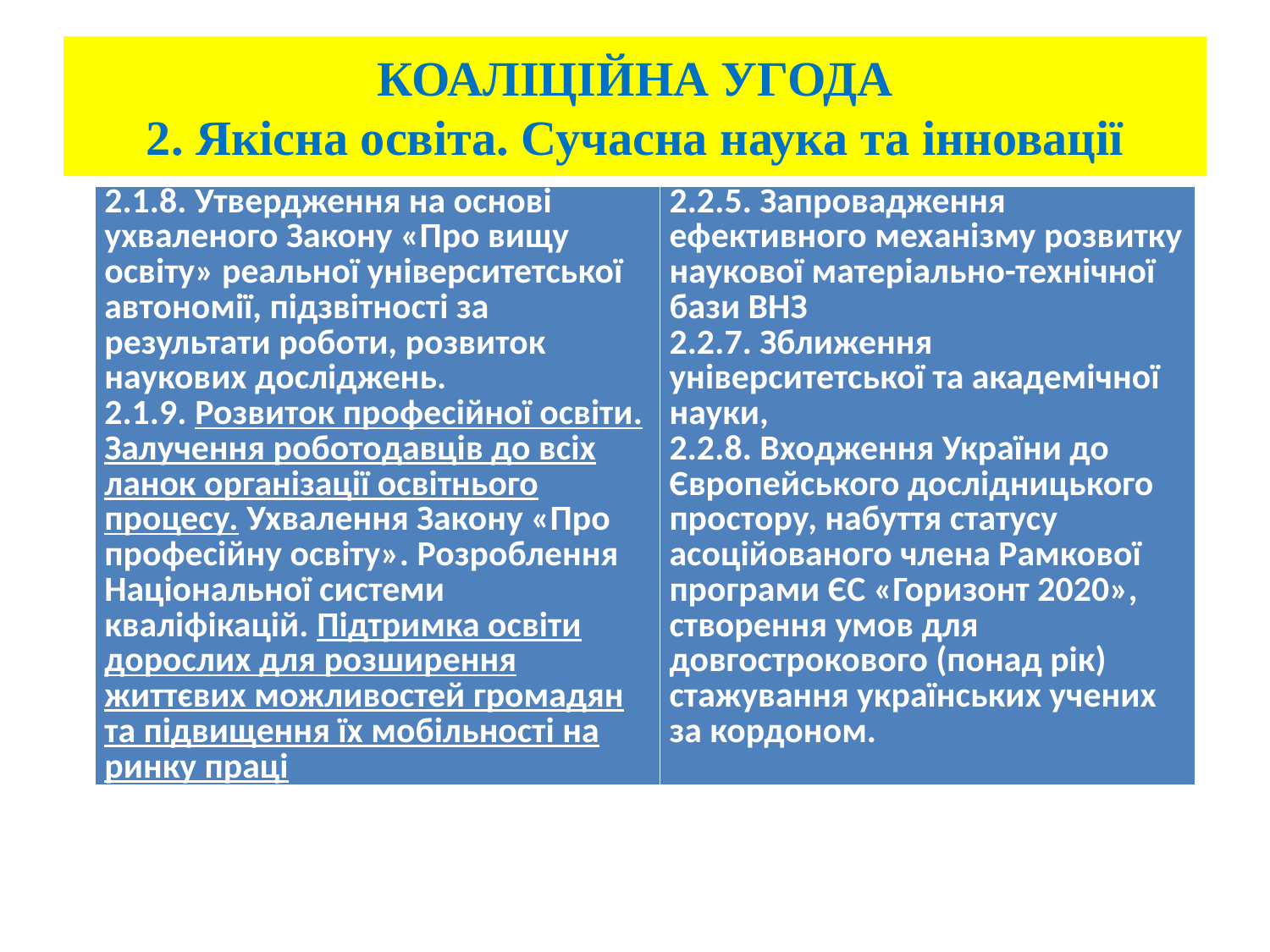

# КОАЛІЦІЙНА УГОДА 2. Якісна освіта. Сучасна наука та інновації
| 2.1.8. Утвердження на основі ухваленого Закону «Про вищу освіту» реальної університетської автономії, підзвітності за результати роботи, розвиток наукових досліджень. 2.1.9. Розвиток професійної освіти. Залучення роботодавців до всіх ланок організації освітнього процесу. Ухвалення Закону «Про професійну освіту». Розроблення Національної системи кваліфікацій. Підтримка освіти дорослих для розширення життєвих можливостей громадян та підвищення їх мобільності на ринку праці | 2.2.5. Запровадження ефективного механізму розвитку наукової матеріально-технічної бази ВНЗ 2.2.7. Зближення університетської та академічної науки, 2.2.8. Входження України до Європейського дослідницького простору, набуття статусу асоційованого члена Рамкової програми ЄС «Горизонт 2020», створення умов для довгострокового (понад рік) стажування українських учених за кордоном. |
| --- | --- |